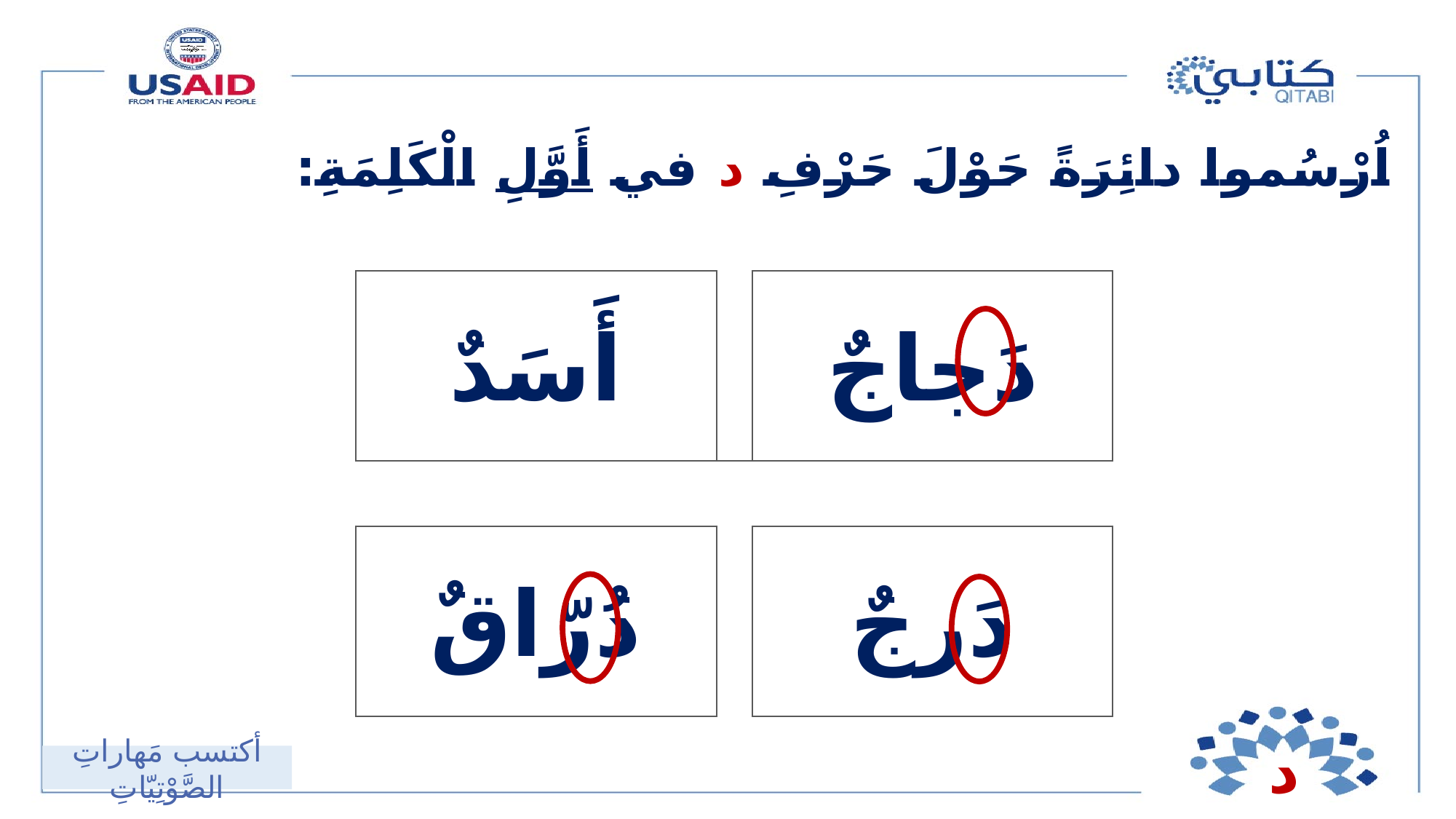

اُرْسُموا دائِرَةً حَوْلَ حَرْفِ د في أَوَّلِ الْكَلِمَةِ:
| أَسَدٌ |  | دَجاجٌ |
| --- | --- | --- |
|  |  |  |
| دُرّاقٌ |  | دَرجٌ |

د
أكتسب مَهاراتِ الصَّوْتِيّاتِ